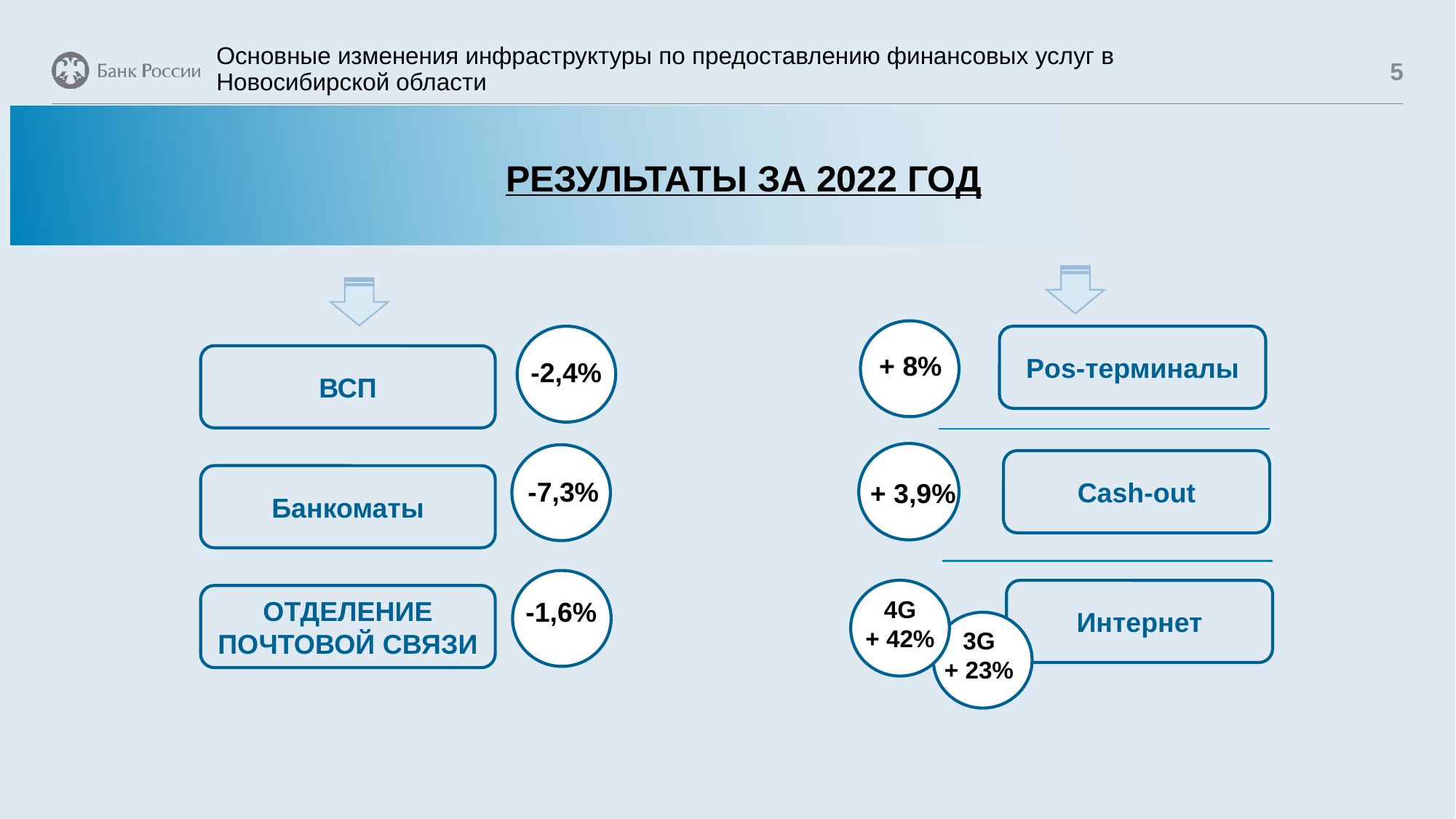

# Основные изменения инфраструктуры по предоставлению финансовых услуг в Новосибирской области
5

РЕЗУЛЬТАТЫ ЗА 2022 ГОД

Pos-терминалы
+ 8%
ВСП
-2,4%

+ 3,9%

Cash-out
Банкоматы
-7,3%

Интернет
ОТДЕЛЕНИЕ ПОЧТОВОЙ СВЯЗИ
4G
+ 42%
-1,6%

3G
+ 23%